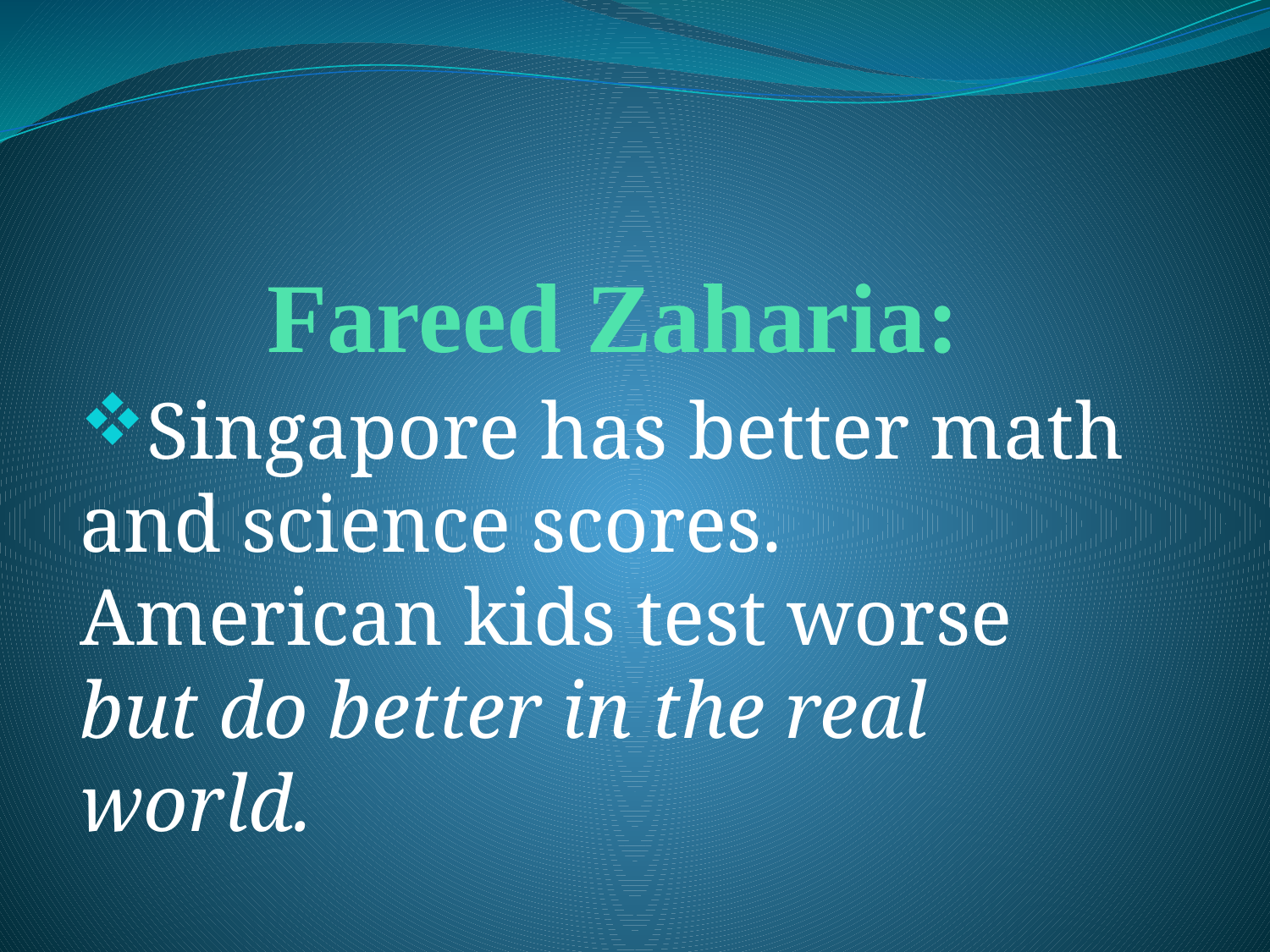

# Fareed Zaharia:
Singapore has better math and science scores. American kids test worse but do better in the real world.